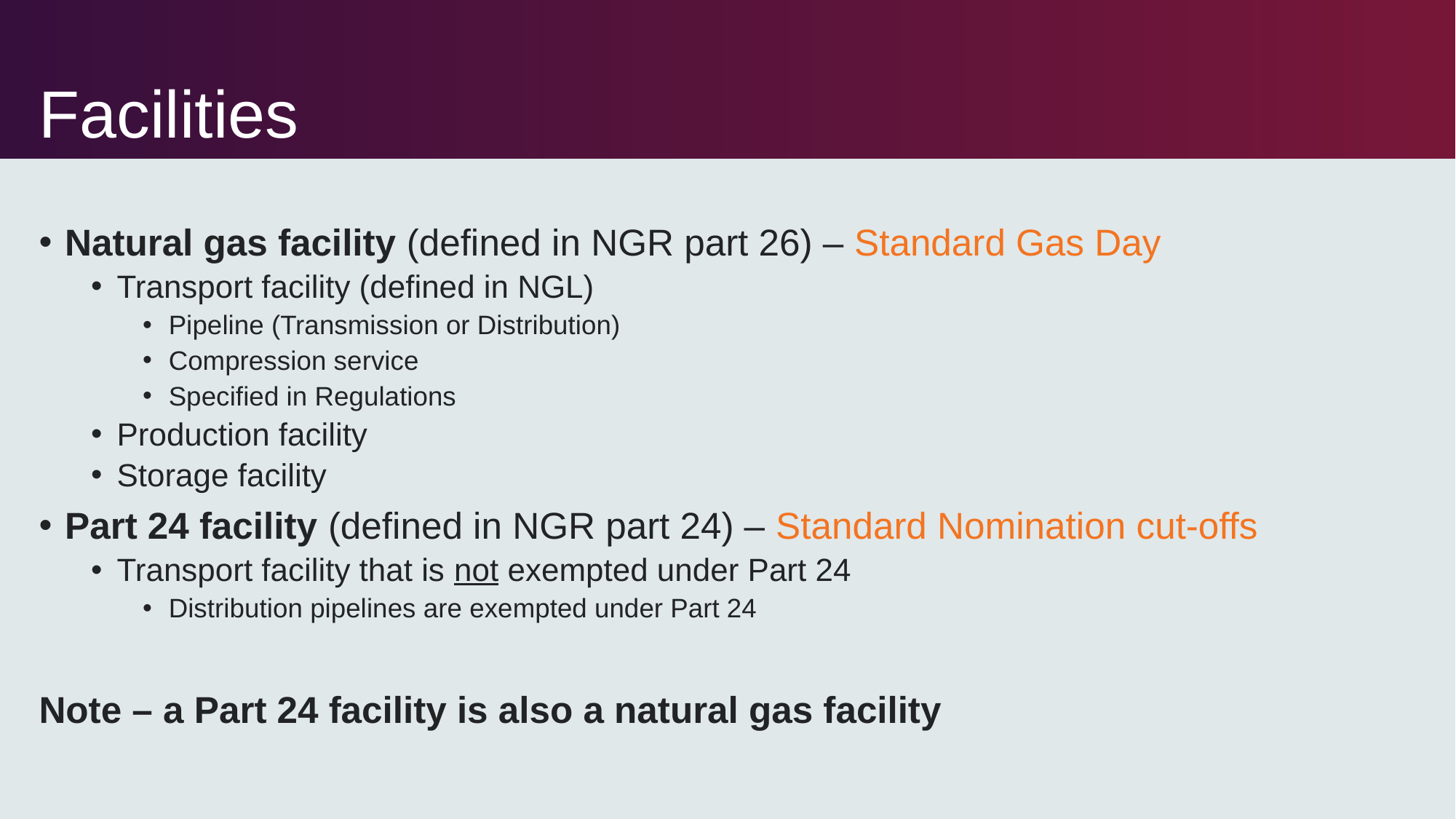

# Facilities
Natural gas facility (defined in NGR part 26) – Standard Gas Day
Transport facility (defined in NGL)
Pipeline (Transmission or Distribution)
Compression service
Specified in Regulations
Production facility
Storage facility
Part 24 facility (defined in NGR part 24) – Standard Nomination cut-offs
Transport facility that is not exempted under Part 24
Distribution pipelines are exempted under Part 24

Note – a Part 24 facility is also a natural gas facility